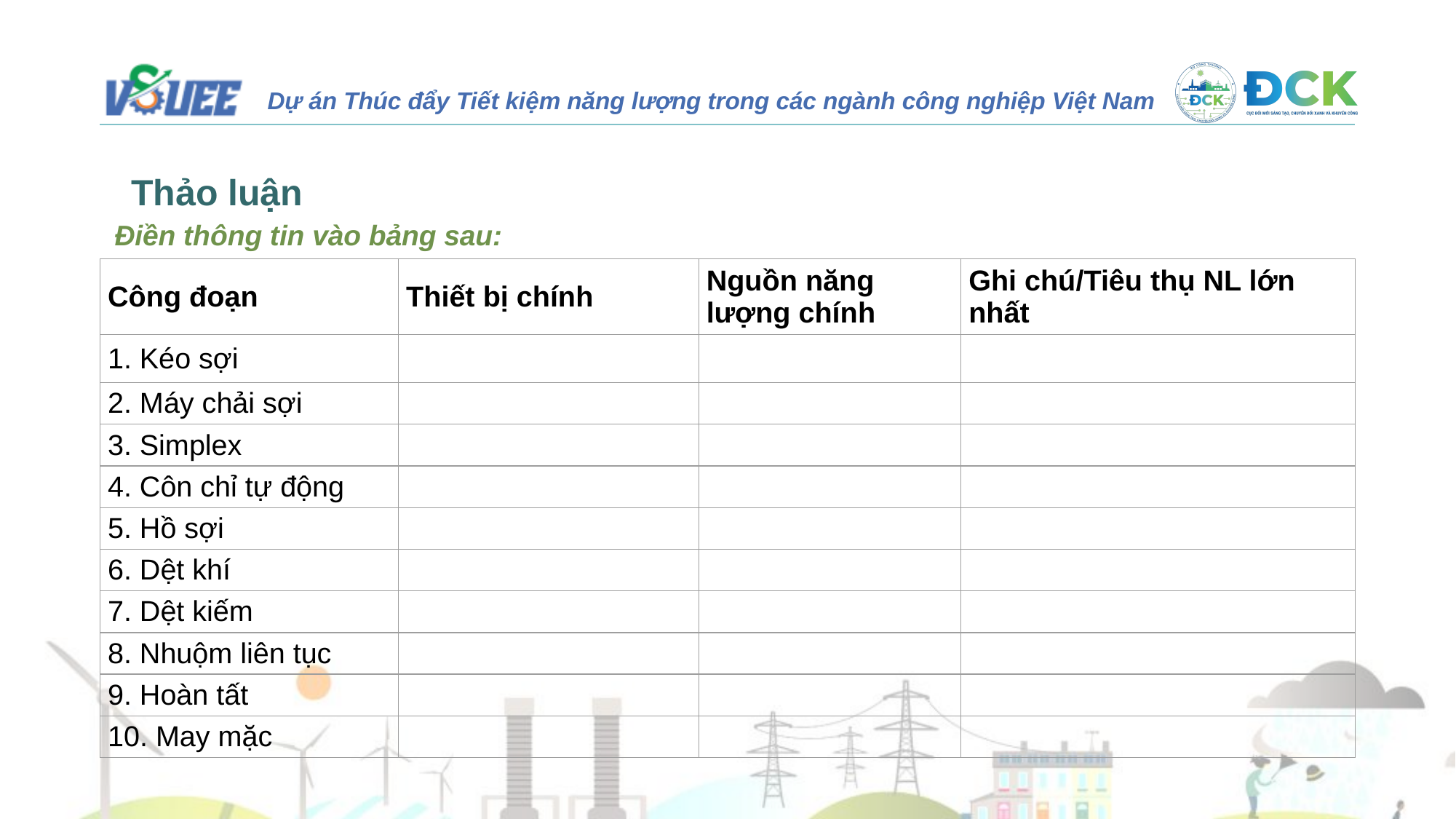

Thảo luận
Điền thông tin vào bảng sau:
| Công đoạn | Thiết bị chính | Nguồn năng lượng chính | Ghi chú/Tiêu thụ NL lớn nhất |
| --- | --- | --- | --- |
| 1. Kéo sợi |  |  |  |
| 2. Máy chải sợi |  |  |  |
| 3. Simplex |  |  |  |
| 4. Côn chỉ tự động |  |  |  |
| 5. Hồ sợi |  |  |  |
| 6. Dệt khí |  |  |  |
| 7. Dệt kiếm |  |  |  |
| 8. Nhuộm liên tục |  |  |  |
| 9. Hoàn tất |  |  |  |
| 10. May mặc |  |  |  |